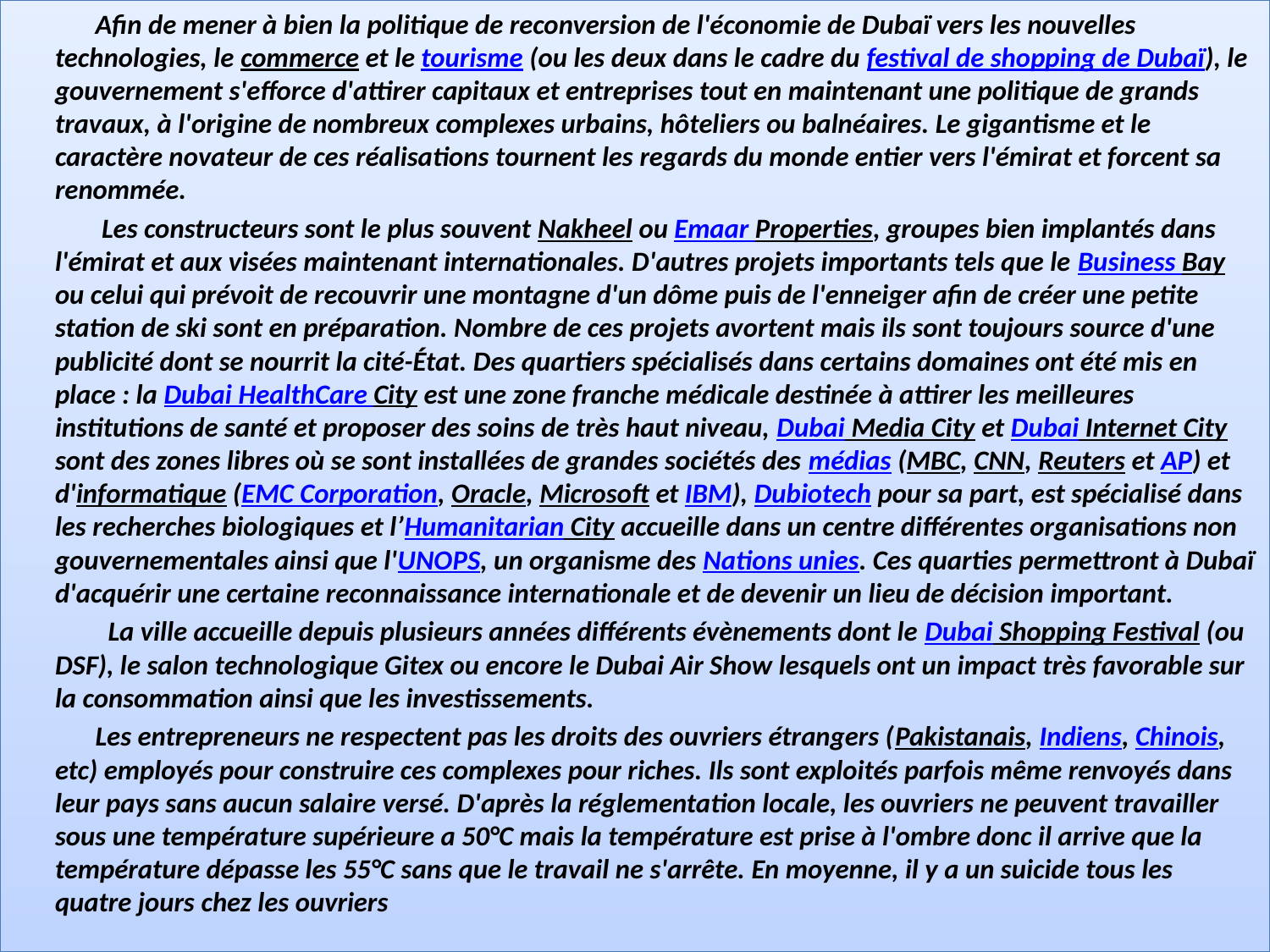

Afin de mener à bien la politique de reconversion de l'économie de Dubaï vers les nouvelles technologies, le commerce et le tourisme (ou les deux dans le cadre du festival de shopping de Dubaï), le gouvernement s'efforce d'attirer capitaux et entreprises tout en maintenant une politique de grands travaux, à l'origine de nombreux complexes urbains, hôteliers ou balnéaires. Le gigantisme et le caractère novateur de ces réalisations tournent les regards du monde entier vers l'émirat et forcent sa renommée.
              Les constructeurs sont le plus souvent Nakheel ou Emaar Properties, groupes bien implantés dans l'émirat et aux visées maintenant internationales. D'autres projets importants tels que le Business Bay ou celui qui prévoit de recouvrir une montagne d'un dôme puis de l'enneiger afin de créer une petite station de ski sont en préparation. Nombre de ces projets avortent mais ils sont toujours source d'une publicité dont se nourrit la cité-État. Des quartiers spécialisés dans certains domaines ont été mis en place : la Dubai HealthCare City est une zone franche médicale destinée à attirer les meilleures institutions de santé et proposer des soins de très haut niveau, Dubai Media City et Dubai Internet City sont des zones libres où se sont installées de grandes sociétés des médias (MBC, CNN, Reuters et AP) et d'informatique (EMC Corporation, Oracle, Microsoft et IBM), Dubiotech pour sa part, est spécialisé dans les recherches biologiques et l’Humanitarian City accueille dans un centre différentes organisations non gouvernementales ainsi que l'UNOPS, un organisme des Nations unies. Ces quarties permettront à Dubaï d'acquérir une certaine reconnaissance internationale et de devenir un lieu de décision important.
               La ville accueille depuis plusieurs années différents évènements dont le Dubai Shopping Festival (ou DSF), le salon technologique Gitex ou encore le Dubai Air Show lesquels ont un impact très favorable sur la consommation ainsi que les investissements.
             Les entrepreneurs ne respectent pas les droits des ouvriers étrangers (Pakistanais, Indiens, Chinois, etc) employés pour construire ces complexes pour riches. Ils sont exploités parfois même renvoyés dans leur pays sans aucun salaire versé. D'après la réglementation locale, les ouvriers ne peuvent travailler sous une température supérieure a 50°C mais la température est prise à l'ombre donc il arrive que la température dépasse les 55°C sans que le travail ne s'arrête. En moyenne, il y a un suicide tous les quatre jours chez les ouvriers